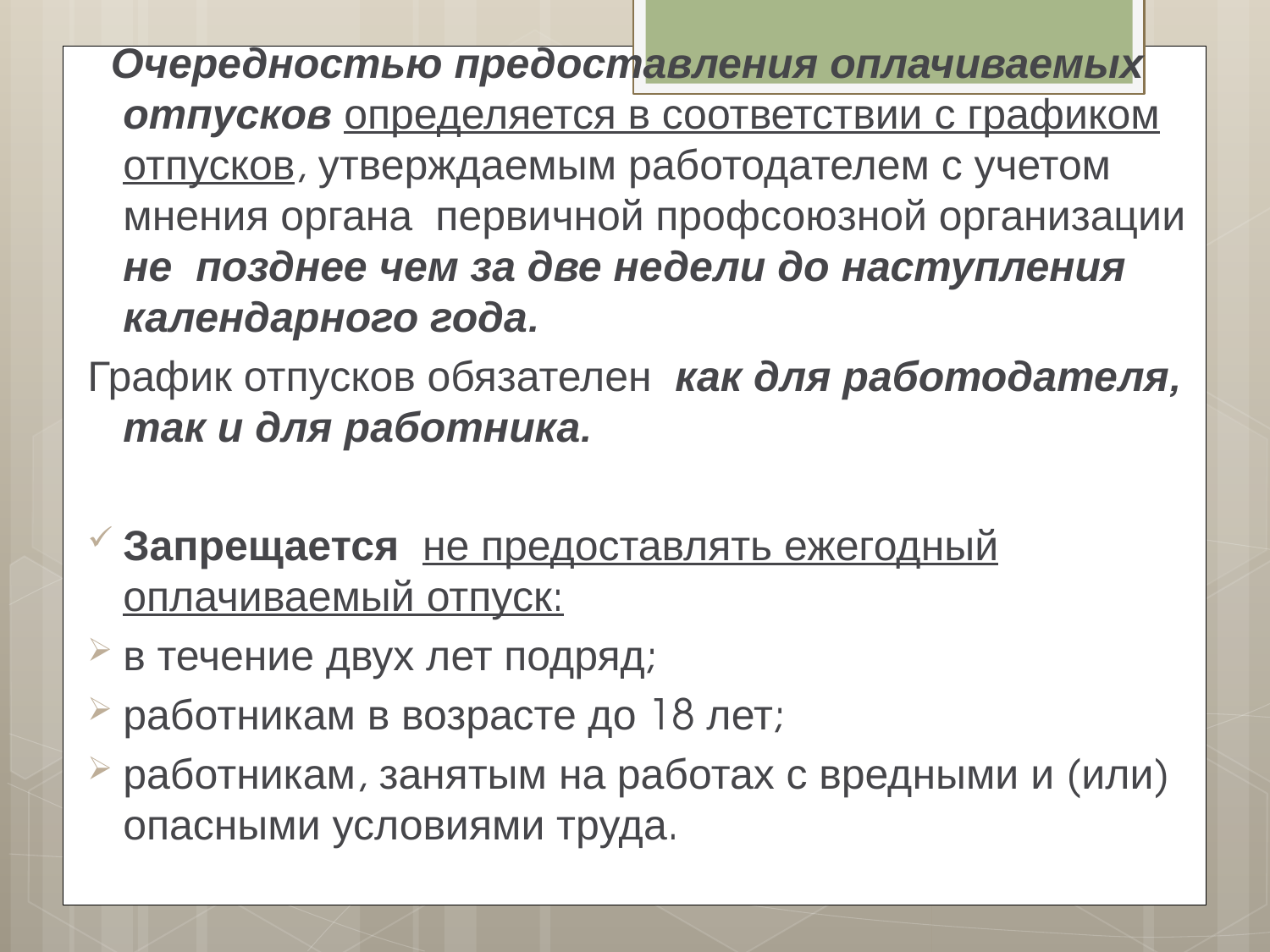

Очередностью предоставления оплачиваемых отпусков определяется в соответствии с графиком отпусков, утверждаемым работодателем с учетом мнения органа  первичной профсоюзной организации не  позднее чем за две недели до наступления календарного года.
График отпусков обязателен  как для работодателя, так и для работника.

Запрещается  не предоставлять ежегодный оплачиваемый отпуск:
в течение двух лет подряд;
работникам в возрасте до 18 лет;
работникам, занятым на работах с вредными и (или) опасными условиями труда.